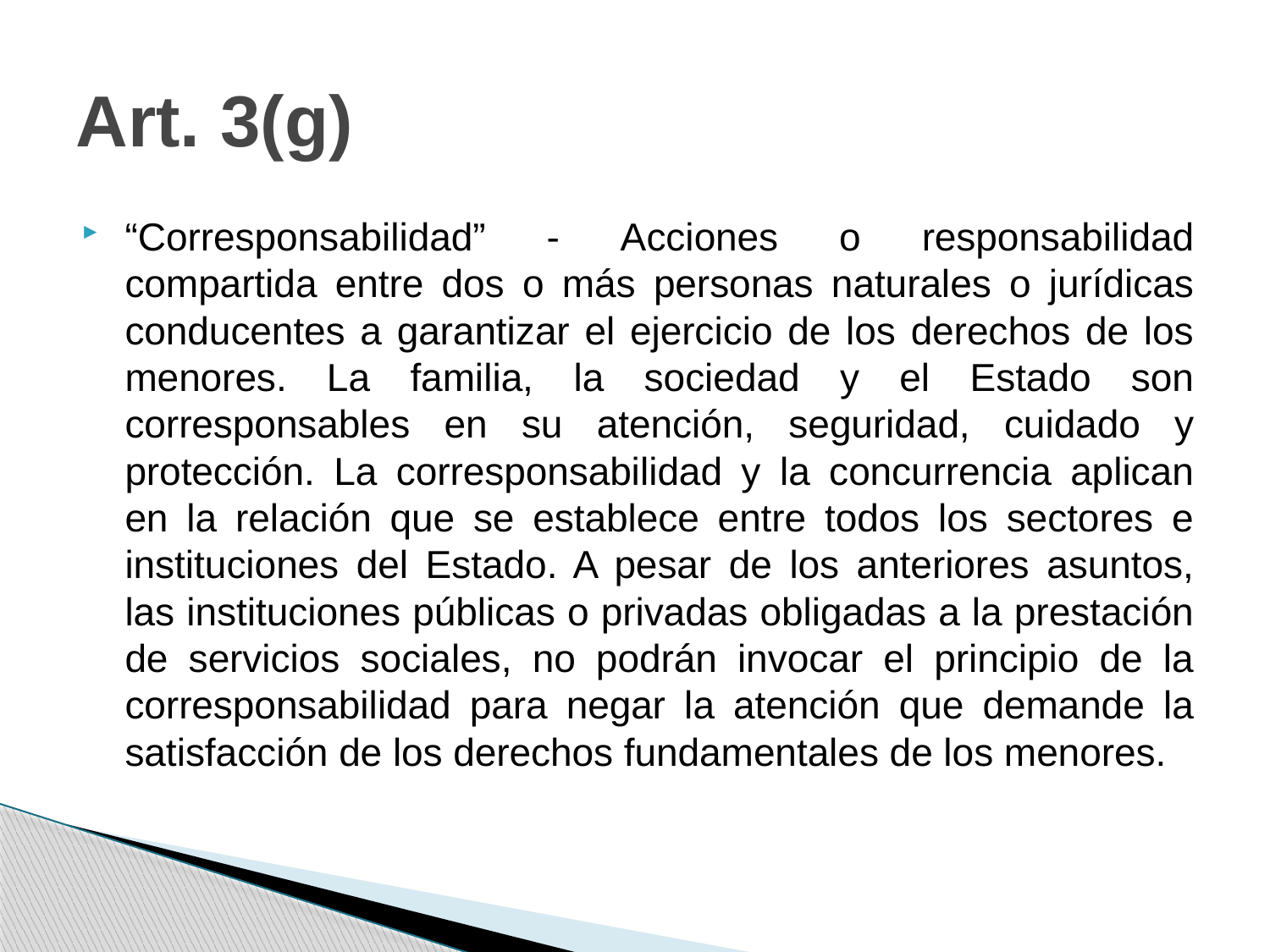

# Art. 3(g)
“Corresponsabilidad” - Acciones o responsabilidad compartida entre dos o más personas naturales o jurídicas conducentes a garantizar el ejercicio de los derechos de los menores. La familia, la sociedad y el Estado son corresponsables en su atención, seguridad, cuidado y protección. La corresponsabilidad y la concurrencia aplican en la relación que se establece entre todos los sectores e instituciones del Estado. A pesar de los anteriores asuntos, las instituciones públicas o privadas obligadas a la prestación de servicios sociales, no podrán invocar el principio de la corresponsabilidad para negar la atención que demande la satisfacción de los derechos fundamentales de los menores.